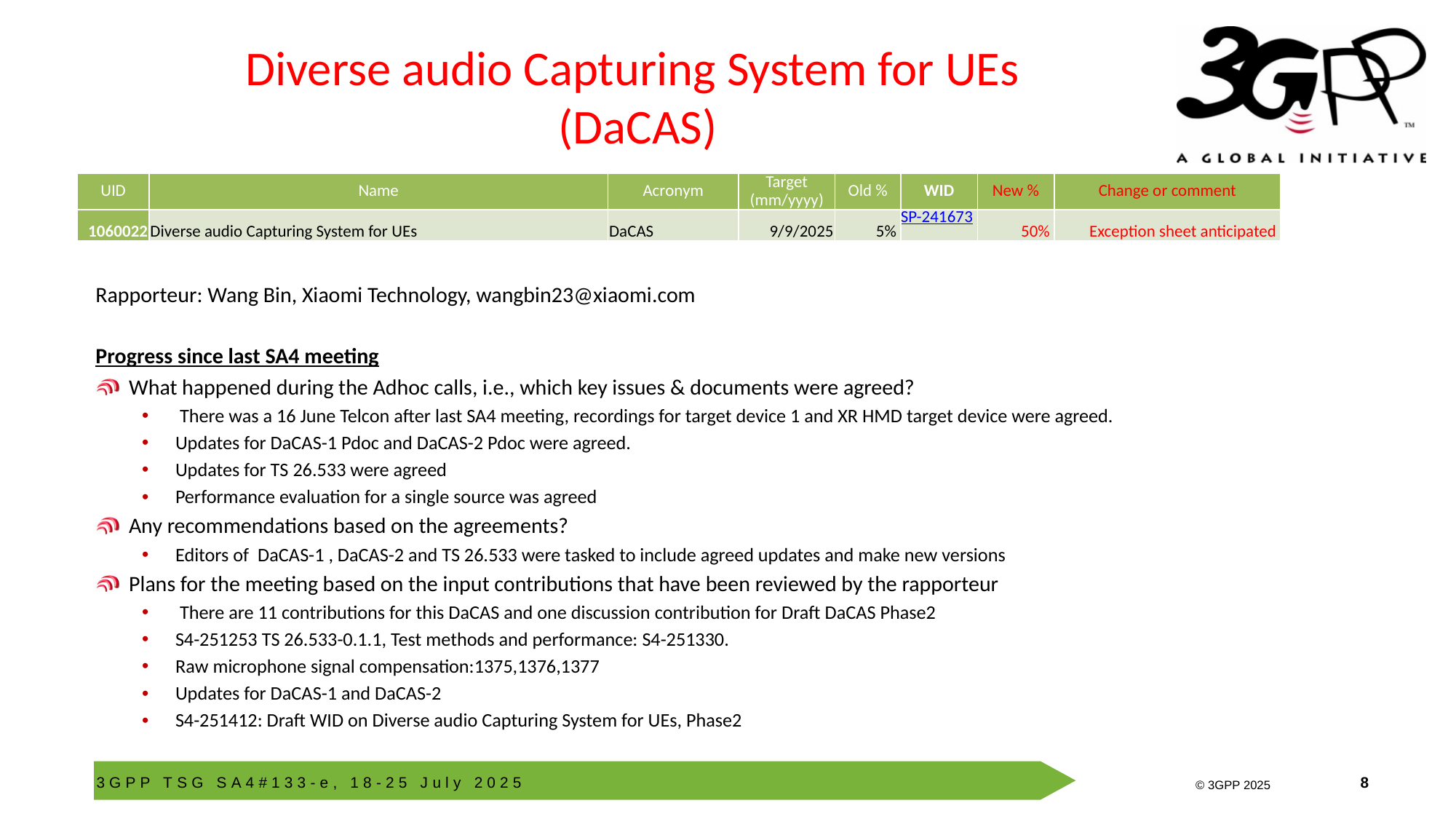

# Diverse audio Capturing System for UEs (DaCAS)
| UID | Name | Acronym | Target (mm/yyyy) | Old % | WID | New % | Change or comment |
| --- | --- | --- | --- | --- | --- | --- | --- |
| 1060022 | Diverse audio Capturing System for UEs | DaCAS | 9/9/2025 | 5% | SP-241673 | 50% | Exception sheet anticipated |
Rapporteur: Wang Bin, Xiaomi Technology, wangbin23@xiaomi.com

Progress since last SA4 meeting
What happened during the Adhoc calls, i.e., which key issues & documents were agreed?
 There was a 16 June Telcon after last SA4 meeting, recordings for target device 1 and XR HMD target device were agreed.
Updates for DaCAS-1 Pdoc and DaCAS-2 Pdoc were agreed.
Updates for TS 26.533 were agreed
Performance evaluation for a single source was agreed
Any recommendations based on the agreements?
Editors of  DaCAS-1 , DaCAS-2 and TS 26.533 were tasked to include agreed updates and make new versions
Plans for the meeting based on the input contributions that have been reviewed by the rapporteur
 There are 11 contributions for this DaCAS and one discussion contribution for Draft DaCAS Phase2
S4-251253 TS 26.533-0.1.1, Test methods and performance: S4-251330.
Raw microphone signal compensation:1375,1376,1377
Updates for DaCAS-1 and DaCAS-2
S4-251412: Draft WID on Diverse audio Capturing System for UEs, Phase2